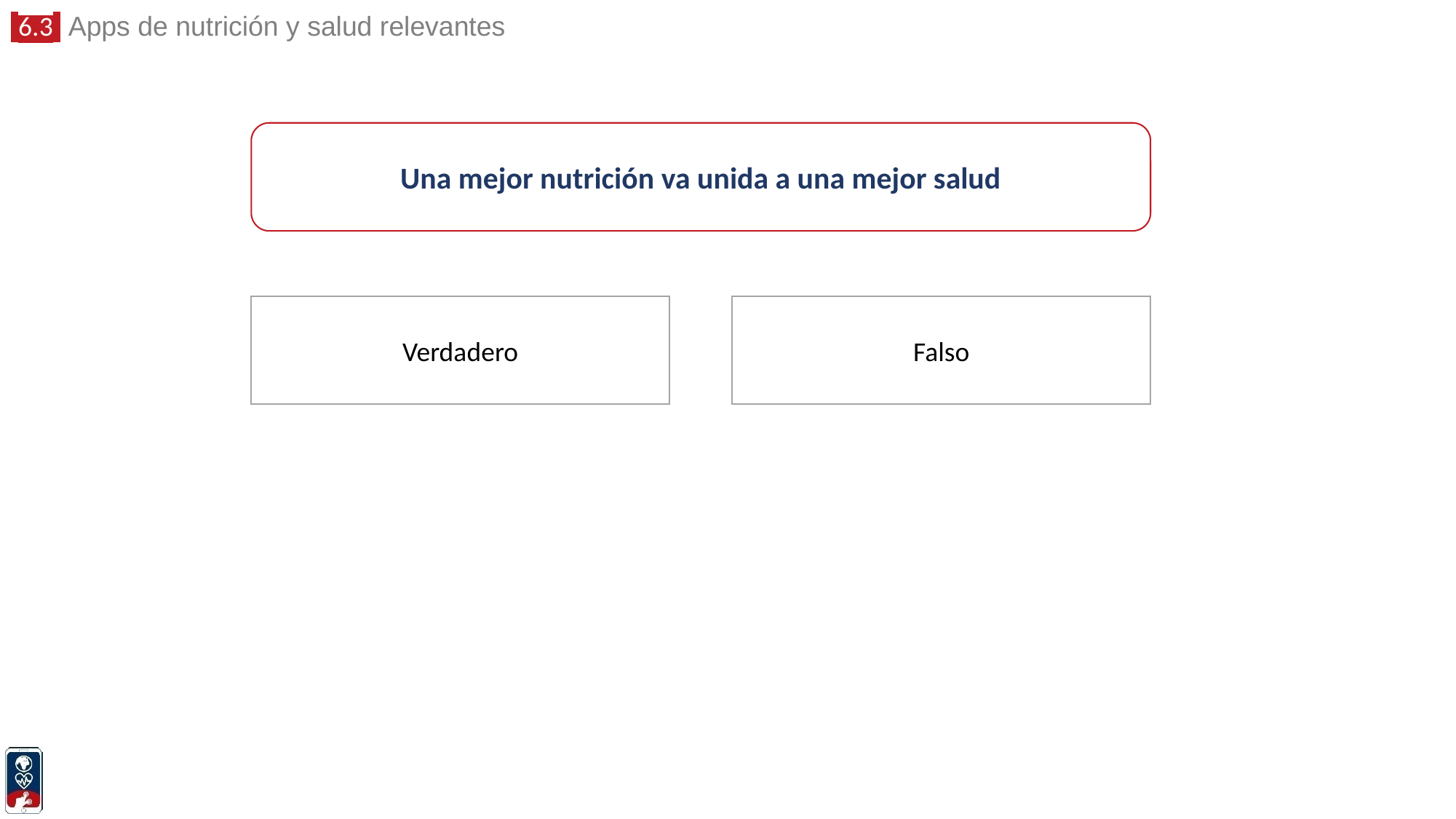

Una mejor nutrición va unida a una mejor salud
Falso
Verdadero